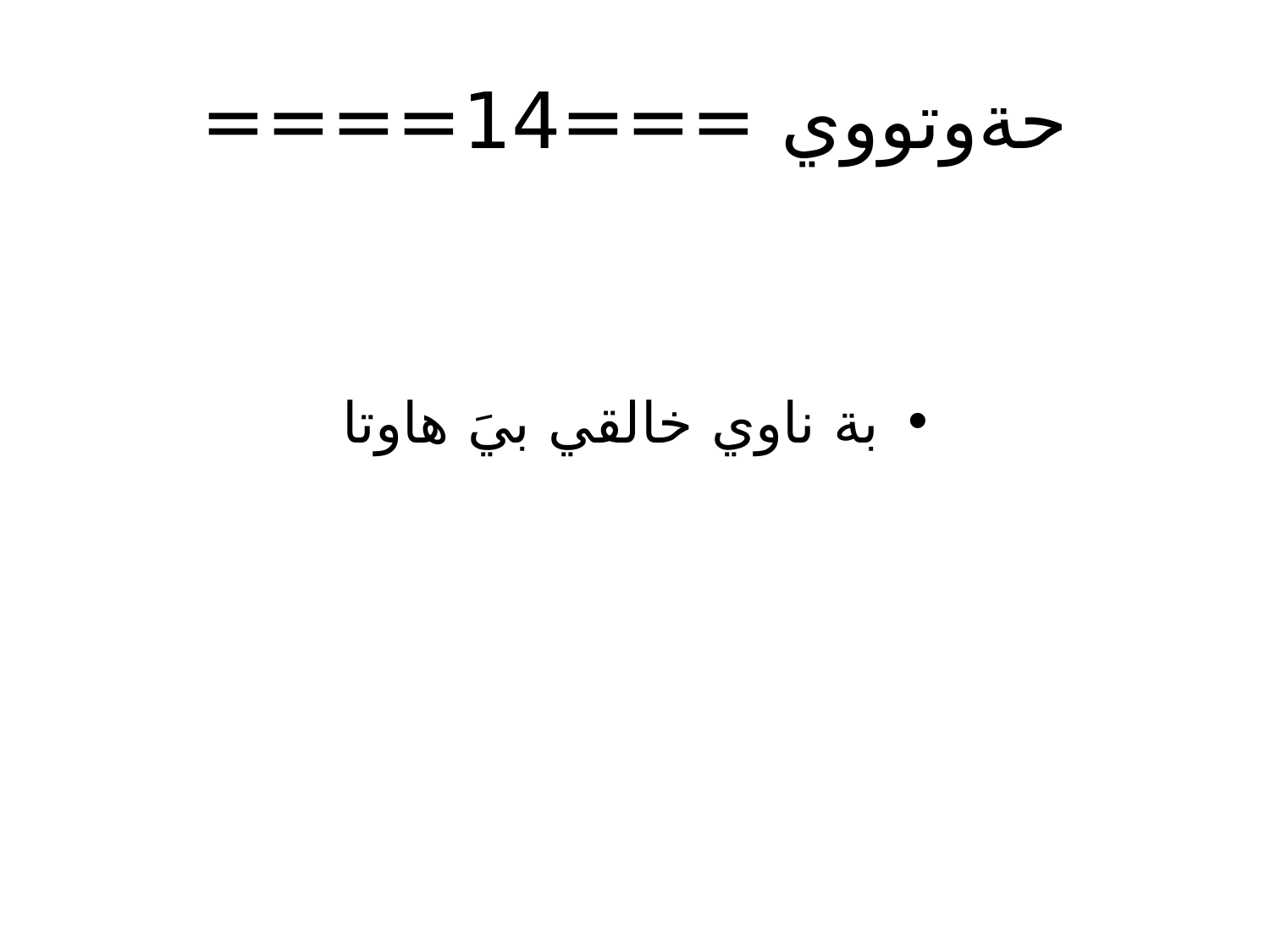

# حةوتووي ===14====

بة ناوي خالقي بيَ هاوتا